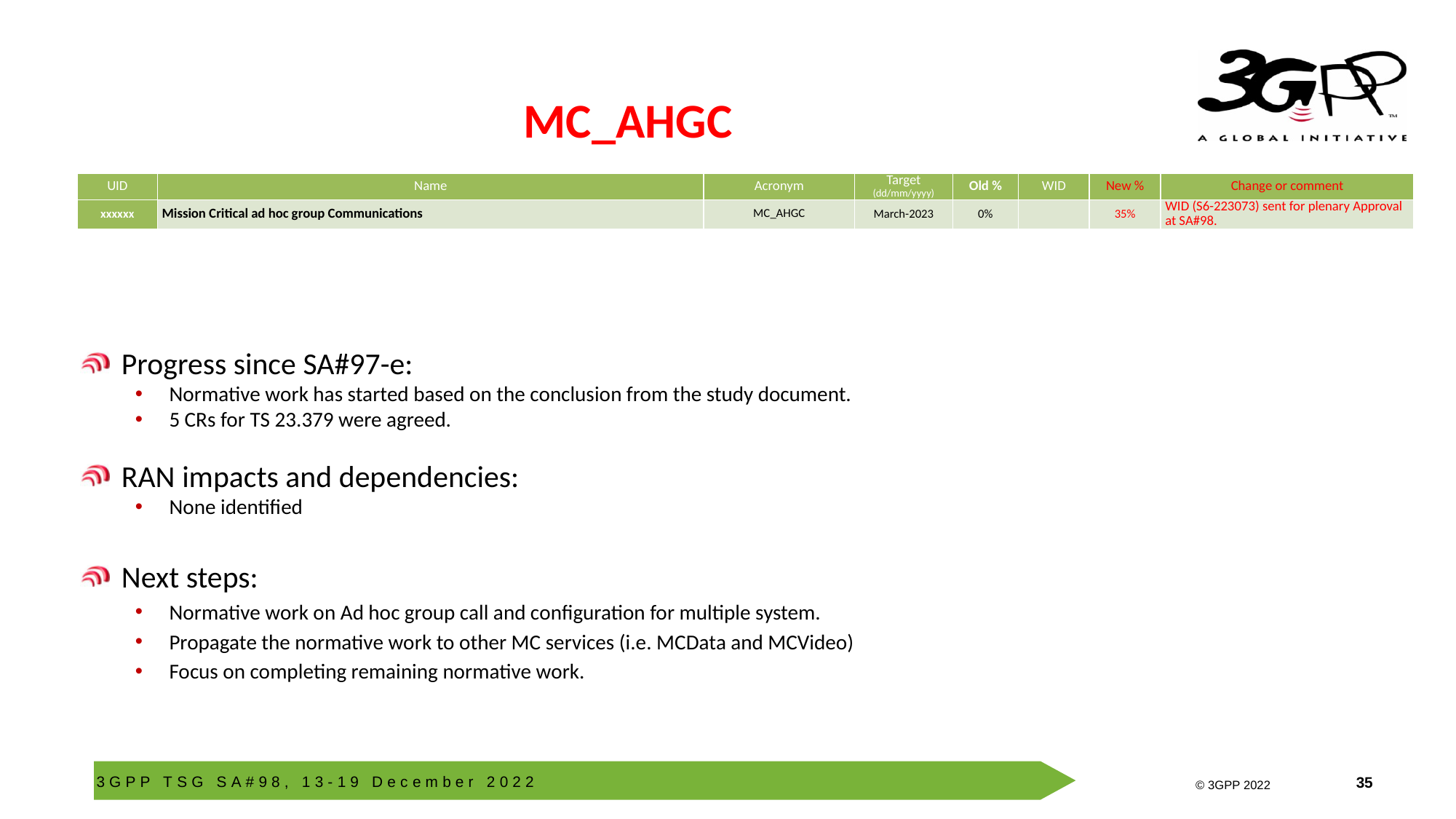

# MC_AHGC
| UID | Name | Acronym | Target (dd/mm/yyyy) | Old % | WID | New % | Change or comment |
| --- | --- | --- | --- | --- | --- | --- | --- |
| xxxxxx | Mission Critical ad hoc group Communications | MC\_AHGC | March-2023 | 0% |  | 35% | WID (S6-223073) sent for plenary Approval at SA#98. |
Progress since SA#97-e:
Normative work has started based on the conclusion from the study document.
5 CRs for TS 23.379 were agreed.

RAN impacts and dependencies:
None identified

Next steps:
Normative work on Ad hoc group call and configuration for multiple system.
Propagate the normative work to other MC services (i.e. MCData and MCVideo)
Focus on completing remaining normative work.